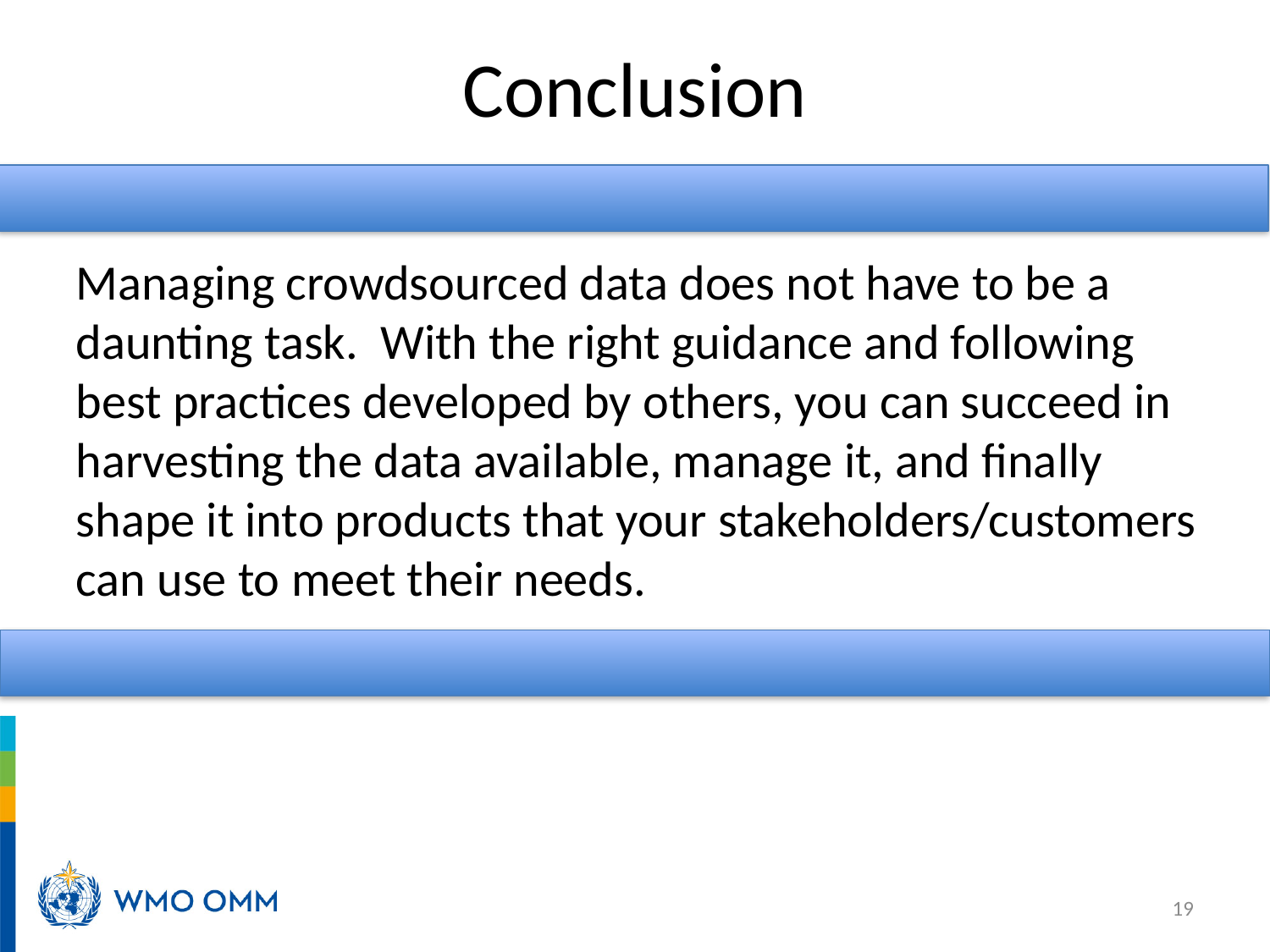

# Conclusion

Managing crowdsourced data does not have to be a daunting task.  With the right guidance and following best practices developed by others, you can succeed in harvesting the data available, manage it, and finally shape it into products that your stakeholders/customers can use to meet their needs.

19